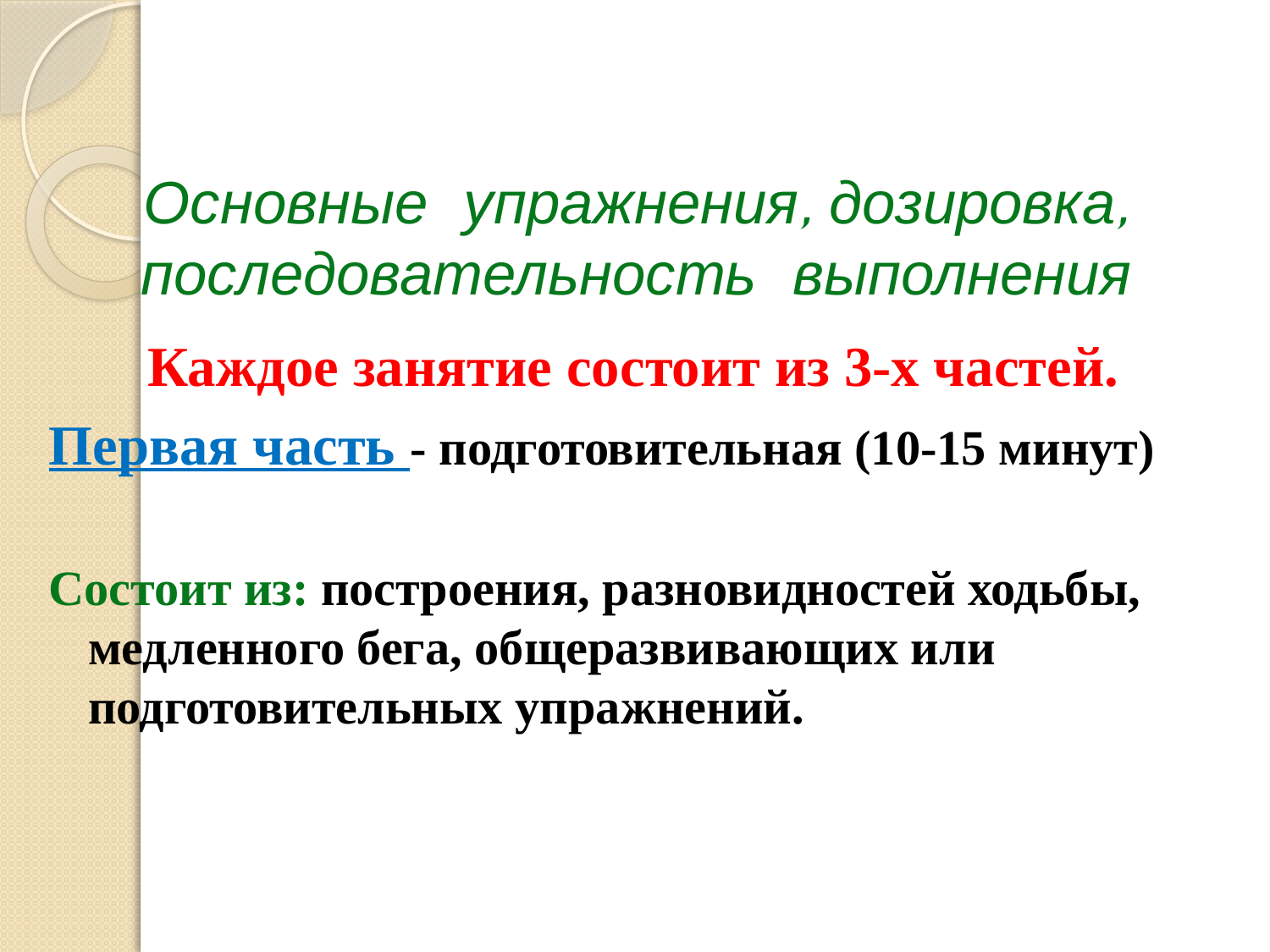

# Основные  упражнения, дозировка, последовательность  выполнения
Каждое занятие состоит из 3-х частей.
Первая часть - подготовительная (10-15 минут)

Состоит из: построения, разновидностей ходьбы, медленного бега, общеразвивающих или подготовительных упражнений.